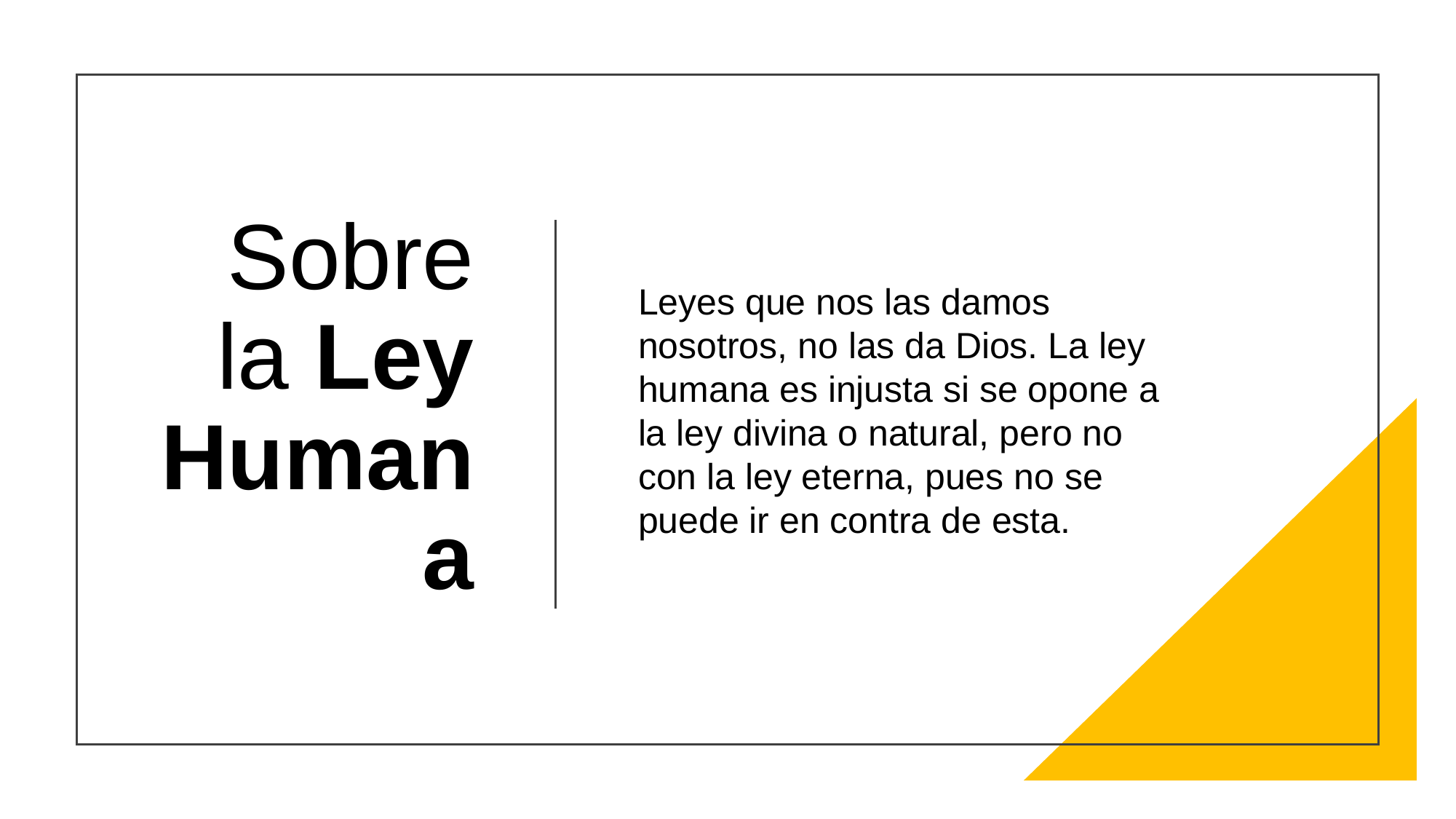

# Sobre la Ley Humana
Leyes que nos las damos nosotros, no las da Dios. La ley humana es injusta si se opone a la ley divina o natural, pero no con la ley eterna, pues no se puede ir en contra de esta.